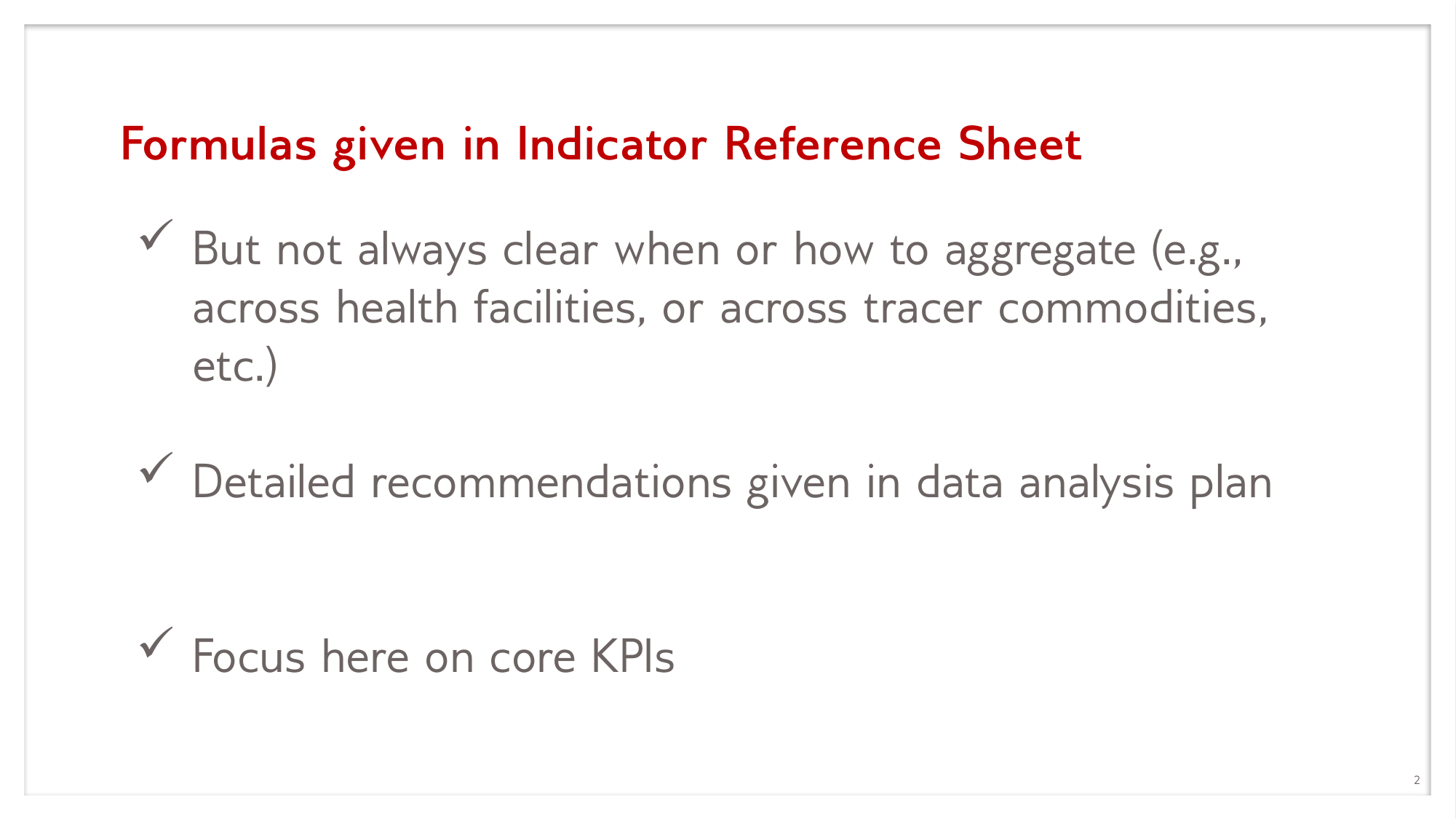

# Formulas given in Indicator Reference Sheet
But not always clear when or how to aggregate (e.g., across health facilities, or across tracer commodities, etc.)

Detailed recommendations given in data analysis plan

Focus here on core KPIs
2